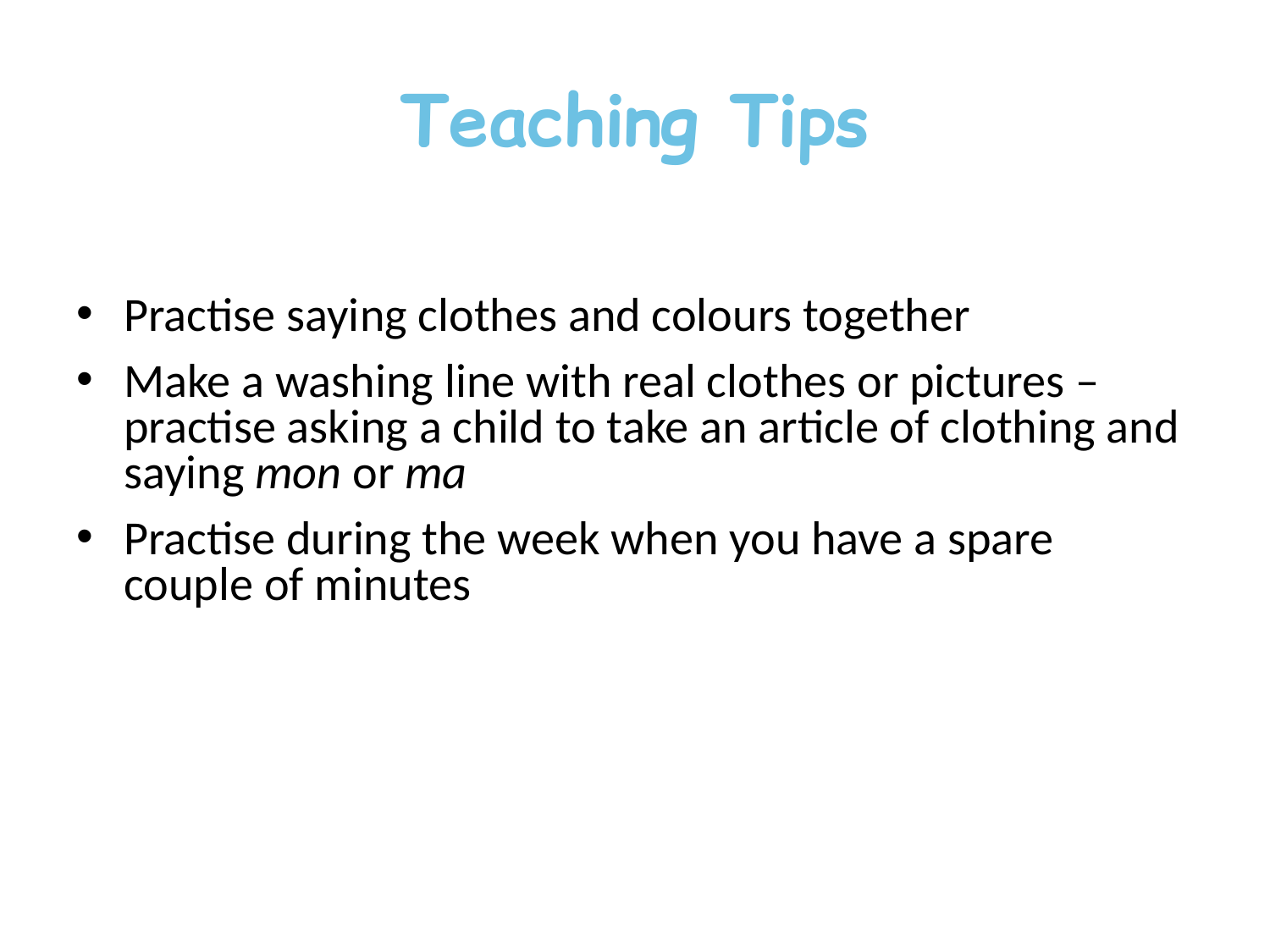

# Teaching Tips

Practise saying clothes and colours together
Make a washing line with real clothes or pictures – practise asking a child to take an article of clothing and saying mon or ma
Practise during the week when you have a spare couple of minutes